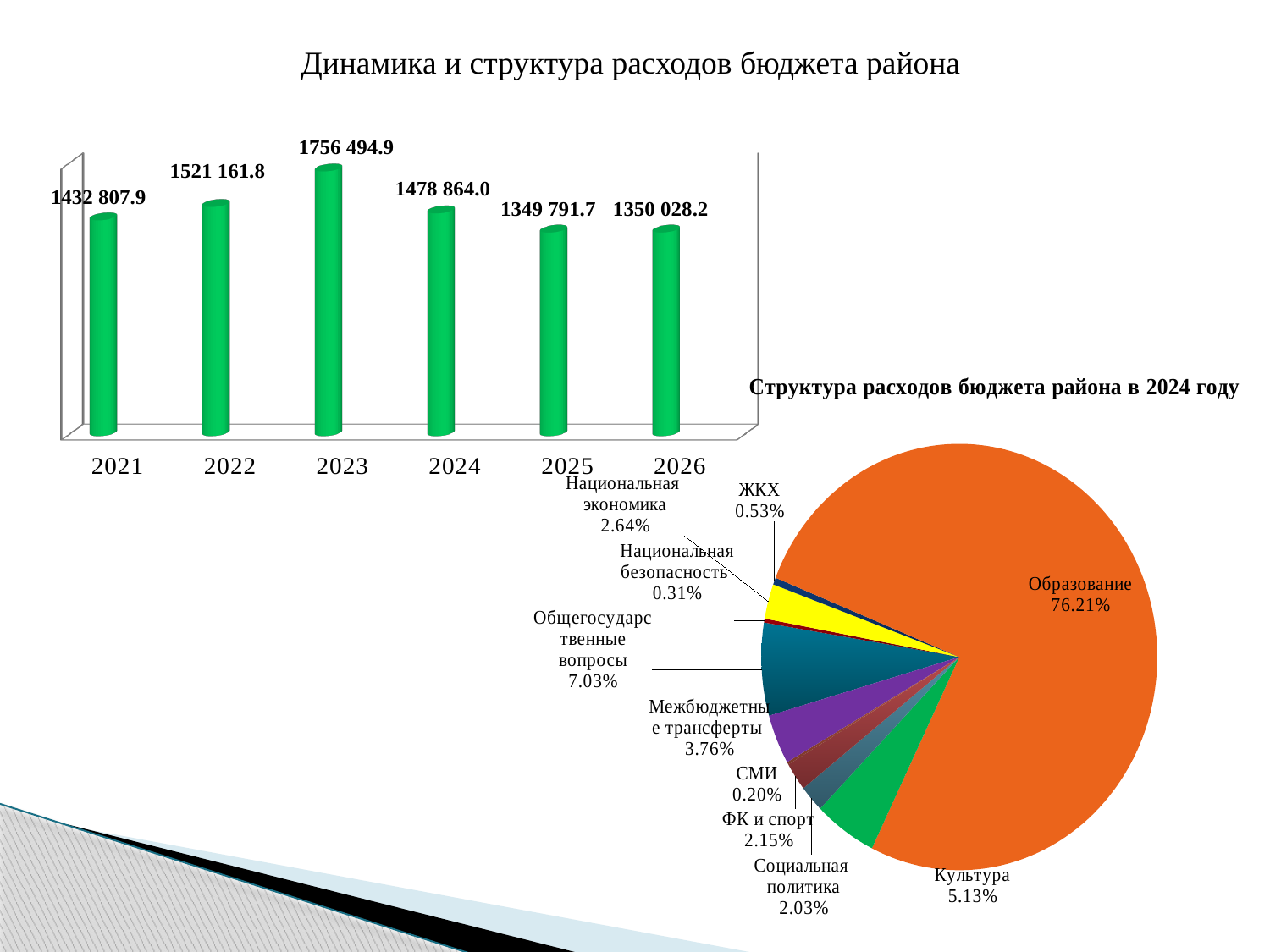

Динамика и структура расходов бюджета района

[unsupported chart]

### Chart: Структура расходов бюджета района в 2024 году

| Category | Структура расходов бюджета района в 2023 году |
|---|---|
| Общегосударственные вопросы | 103986.3 |
| Национальная безопасность  | 4523.0 |
| Национальная  экономика | 39033.5 |
| ЖКХ | 7829.8 |
| Образование | 1126674.6 |
| Культура | 75898.9 |
| Социальная  политика | 30020.3 |
| ФК и спорт | 31726.1 |
| СМИ | 3000.0 |
| Межбюджетные трансферты  | 55659.5 |